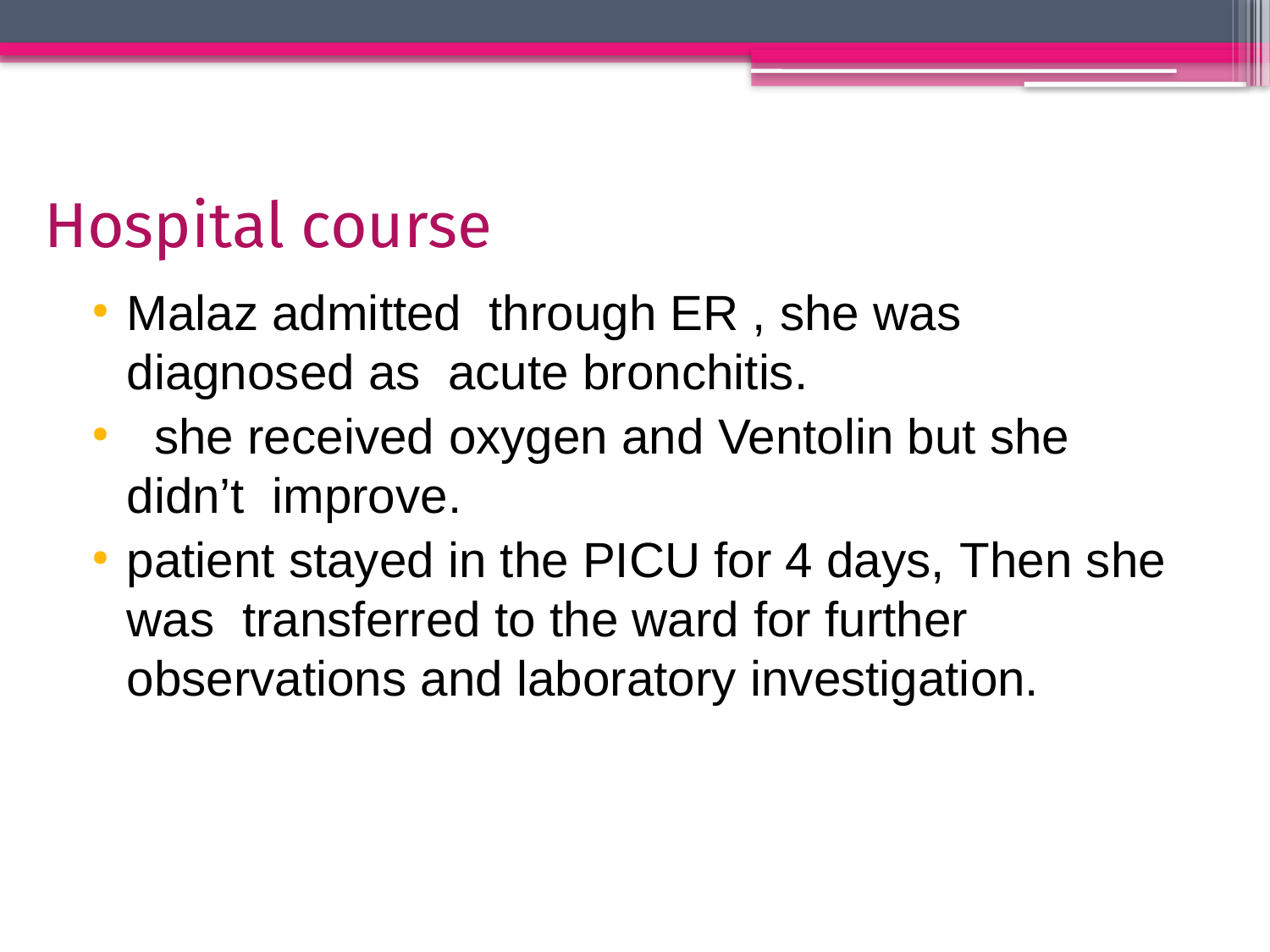

# Hospital course
Malaz admitted  through ER , she was diagnosed as  acute bronchitis.
  she received oxygen and Ventolin but she didn’t  improve.
patient stayed in the PICU for 4 days, Then she was  transferred to the ward for further observations and laboratory investigation.